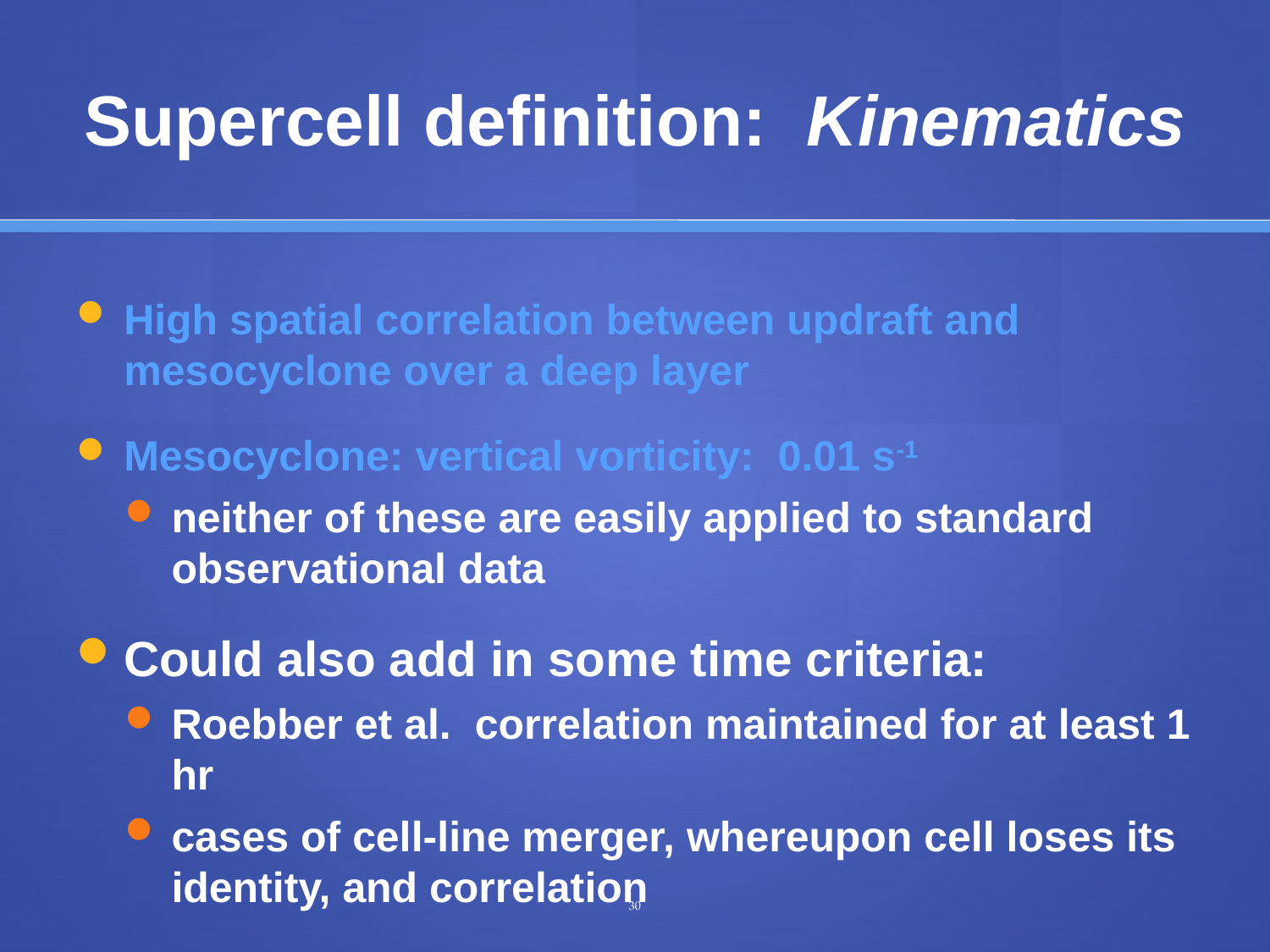

# Supercell definition:  Kinematics
High spatial correlation between updraft and mesocyclone over a deep layer
Mesocyclone: vertical vorticity:  0.01 s-1
neither of these are easily applied to standard observational data
Could also add in some time criteria:
Roebber et al.  correlation maintained for at least 1 hr
cases of cell-line merger, whereupon cell loses its identity, and correlation
30